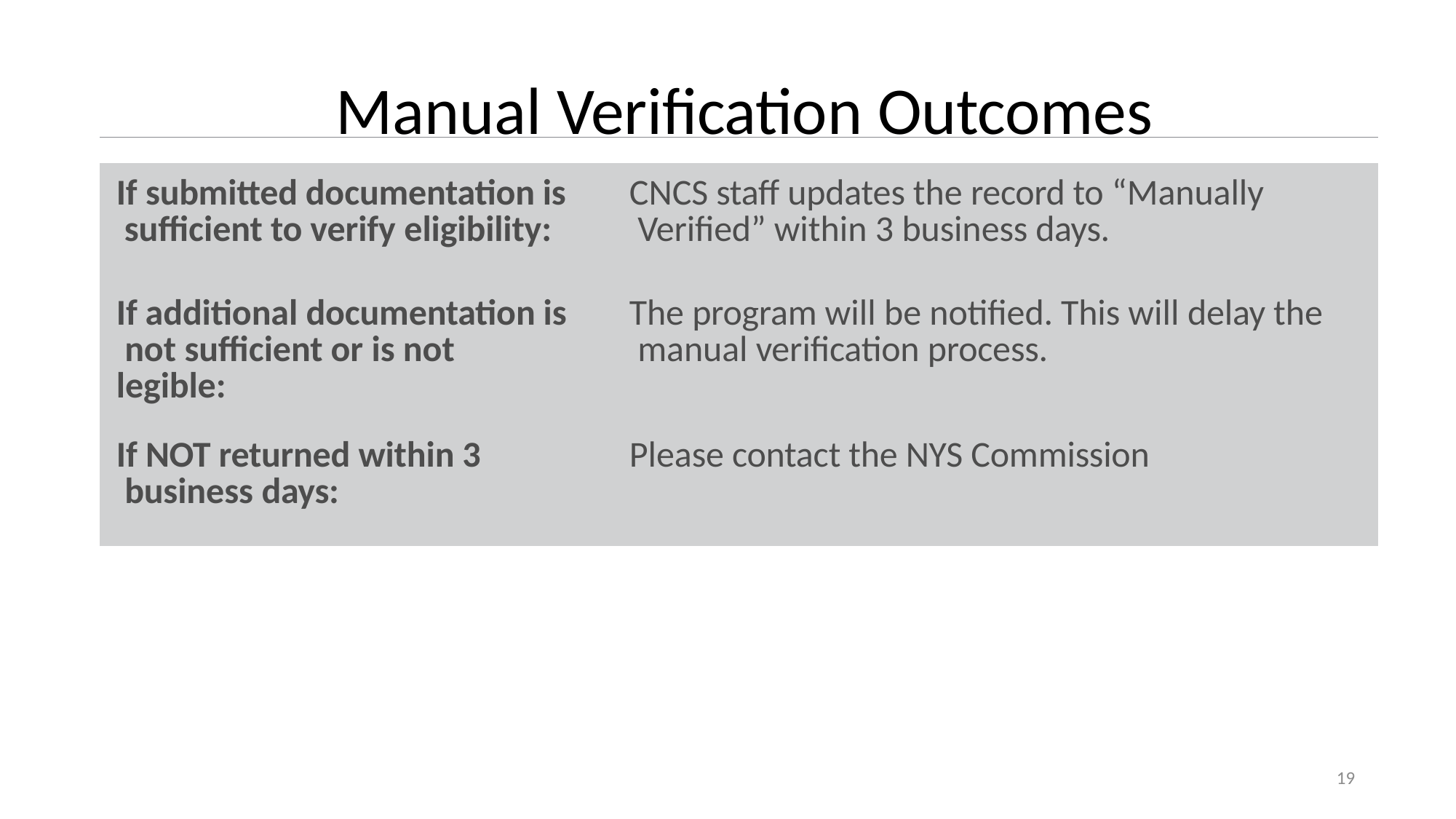

# Manual Verification Outcomes
|  |  |
| --- | --- |
| If submitted documentation is sufficient to verify eligibility: | CNCS staff updates the record to “Manually Verified” within 3 business days. |
| If additional documentation is not sufficient or is not legible: | The program will be notified. This will delay the manual verification process. |
| If NOT returned within 3 business days: | Please contact the NYS Commission |

19